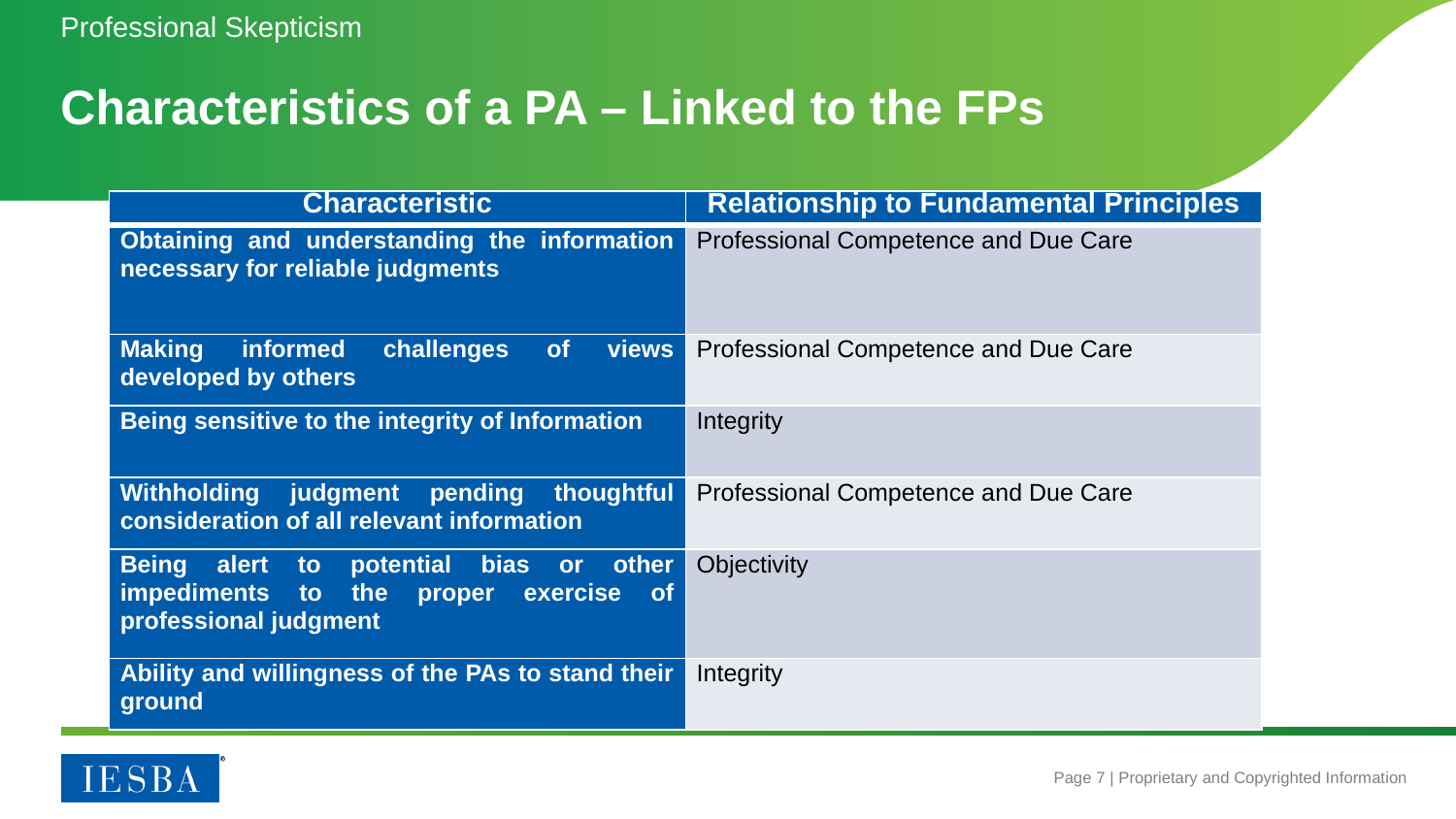

Professional Skepticism
# Characteristics of a PA – Linked to the FPs
| Characteristic | Relationship to Fundamental Principles |
| --- | --- |
| Obtaining and understanding the information necessary for reliable judgments | Professional Competence and Due Care |
| Making informed challenges of views developed by others | Professional Competence and Due Care |
| Being sensitive to the integrity of Information | Integrity |
| Withholding judgment pending thoughtful consideration of all relevant information | Professional Competence and Due Care |
| Being alert to potential bias or other impediments to the proper exercise of professional judgment | Objectivity |
| Ability and willingness of the PAs to stand their ground | Integrity |